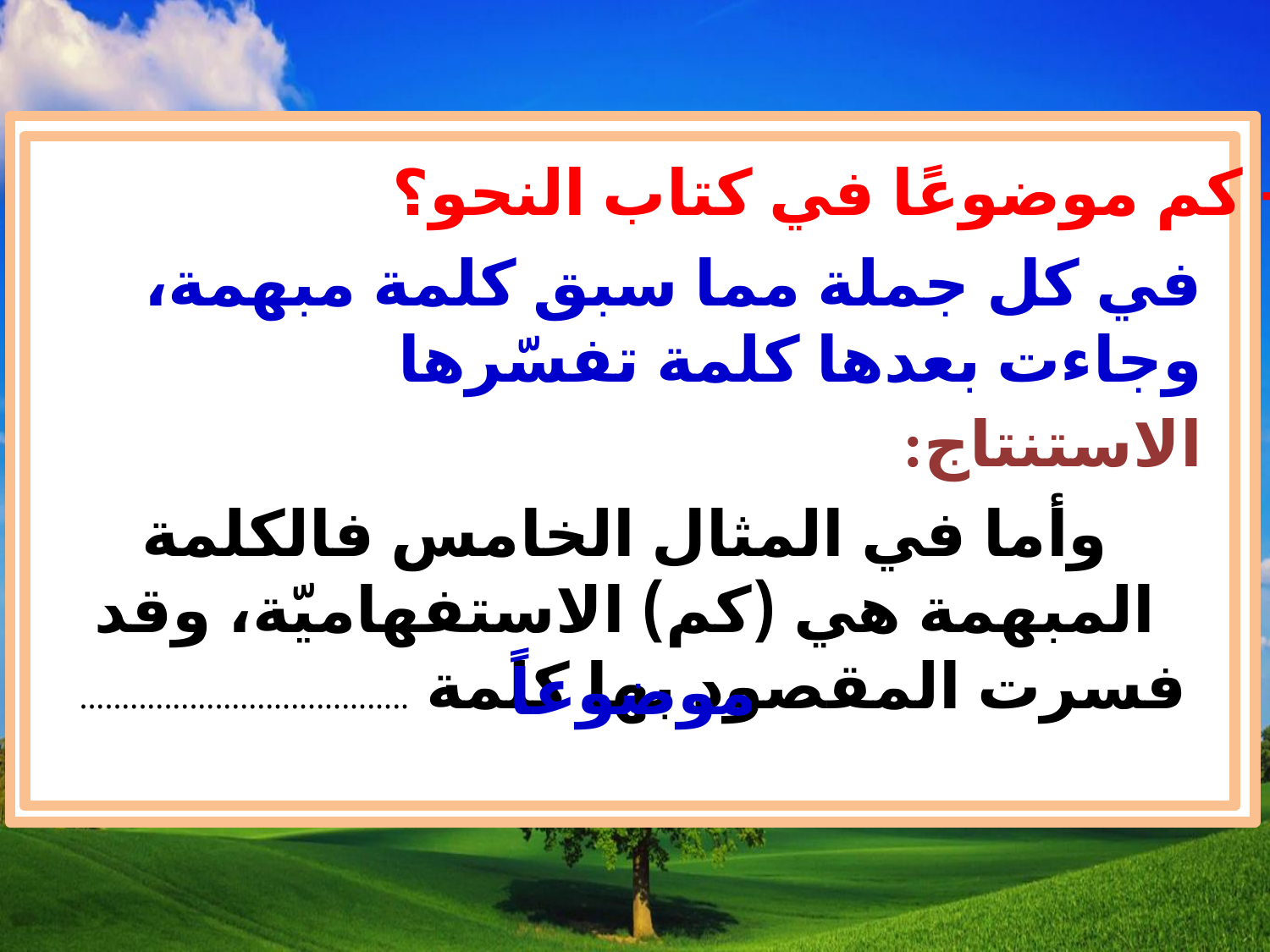

ج- كم موضوعًا في كتاب النحو؟
في كل جملة مما سبق كلمة مبهمة، وجاءت بعدها كلمة تفسّرها
الاستنتاج:
وأما في المثال الخامس فالكلمة المبهمة هي (كم) الاستفهاميّة، وقد فسرت المقصود بها كلمة .......................................
موضوعاً